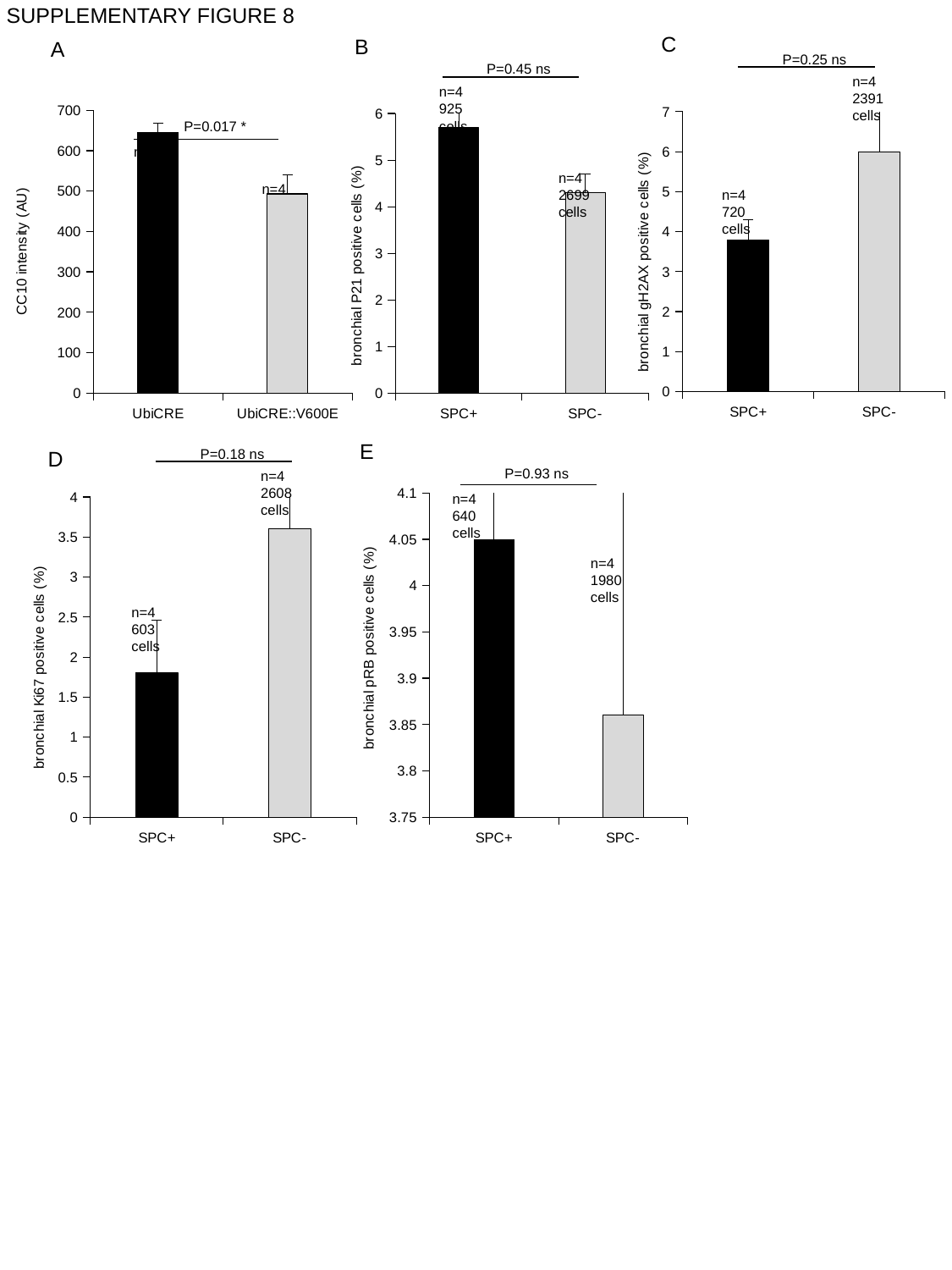

SUPPLEMENTARY FIGURE 8
C
B
A
P=0.25 ns
P=0.45 ns
n=4
2391 cells
n=4
925 cells

### Chart

| Category |  |
|---|---|
| UbiCRE | 646.0 |
| UbiCRE::V600E | 493.0 |

### Chart

| Category |  |
|---|---|
| SPC+ | 3.8 |
| SPC- | 6.0 |

### Chart

| Category |  |
|---|---|
| SPC+ | 5.7 |
| SPC- | 4.3 |
P=0.017 *
n=5
n=4
2699 cells
n=4
n=4
720 cells
E
D
P=0.18 ns
P=0.93 ns
n=4
2608 cells

### Chart

| Category |  |
|---|---|
| SPC+ | 4.05 |
| SPC- | 3.86 |

### Chart

| Category |  |
|---|---|
| SPC+ | 1.8 |
| SPC- | 3.6 |
n=4
640 cells
n=4
1980 cells
n=4
603 cells